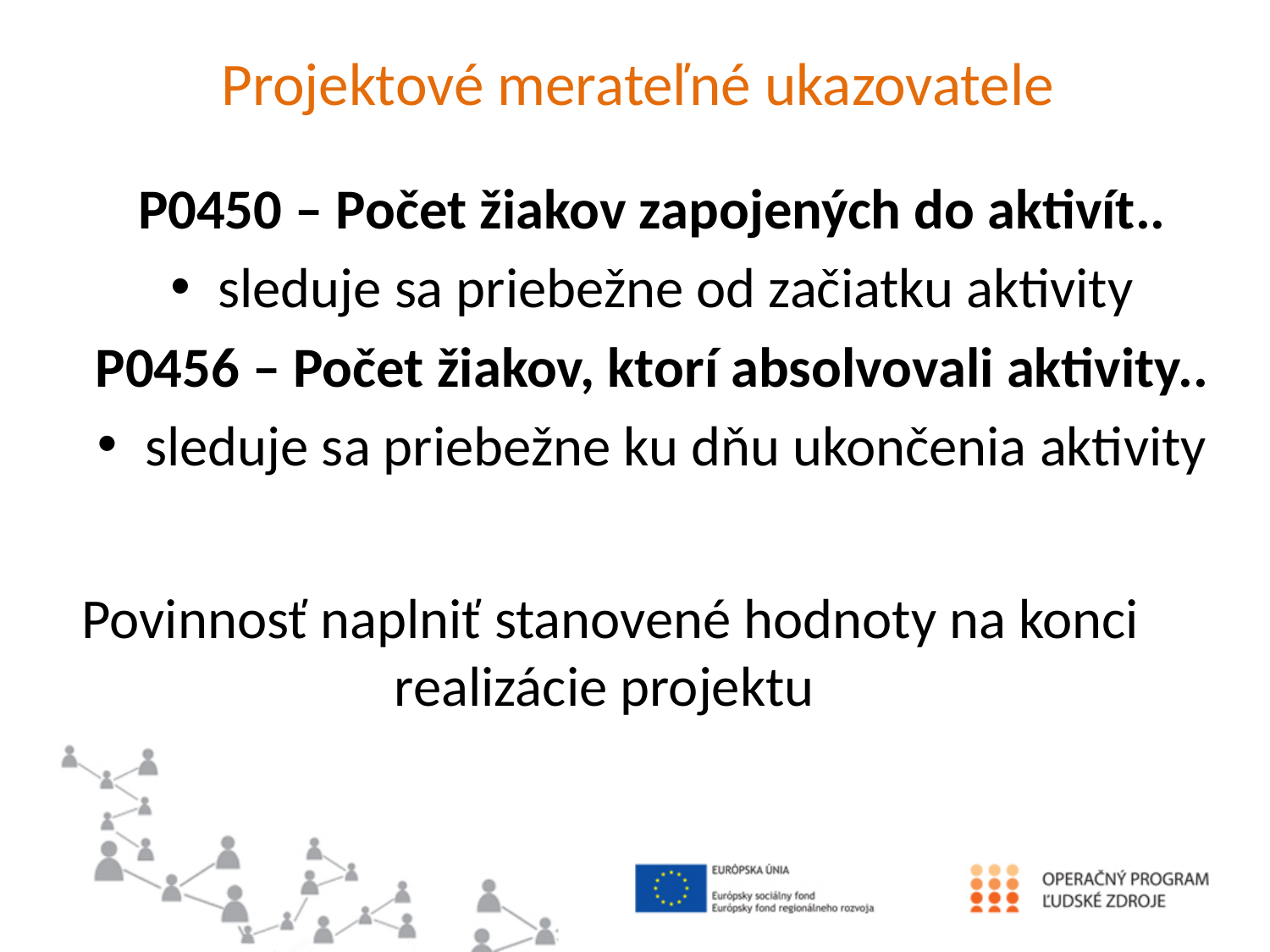

# Projektové merateľné ukazovatele
P0450 – Počet žiakov zapojených do aktivít..
sleduje sa priebežne od začiatku aktivity
P0456 – Počet žiakov, ktorí absolvovali aktivity..
sleduje sa priebežne ku dňu ukončenia aktivity
Povinnosť naplniť stanovené hodnoty na konci realizácie projektu